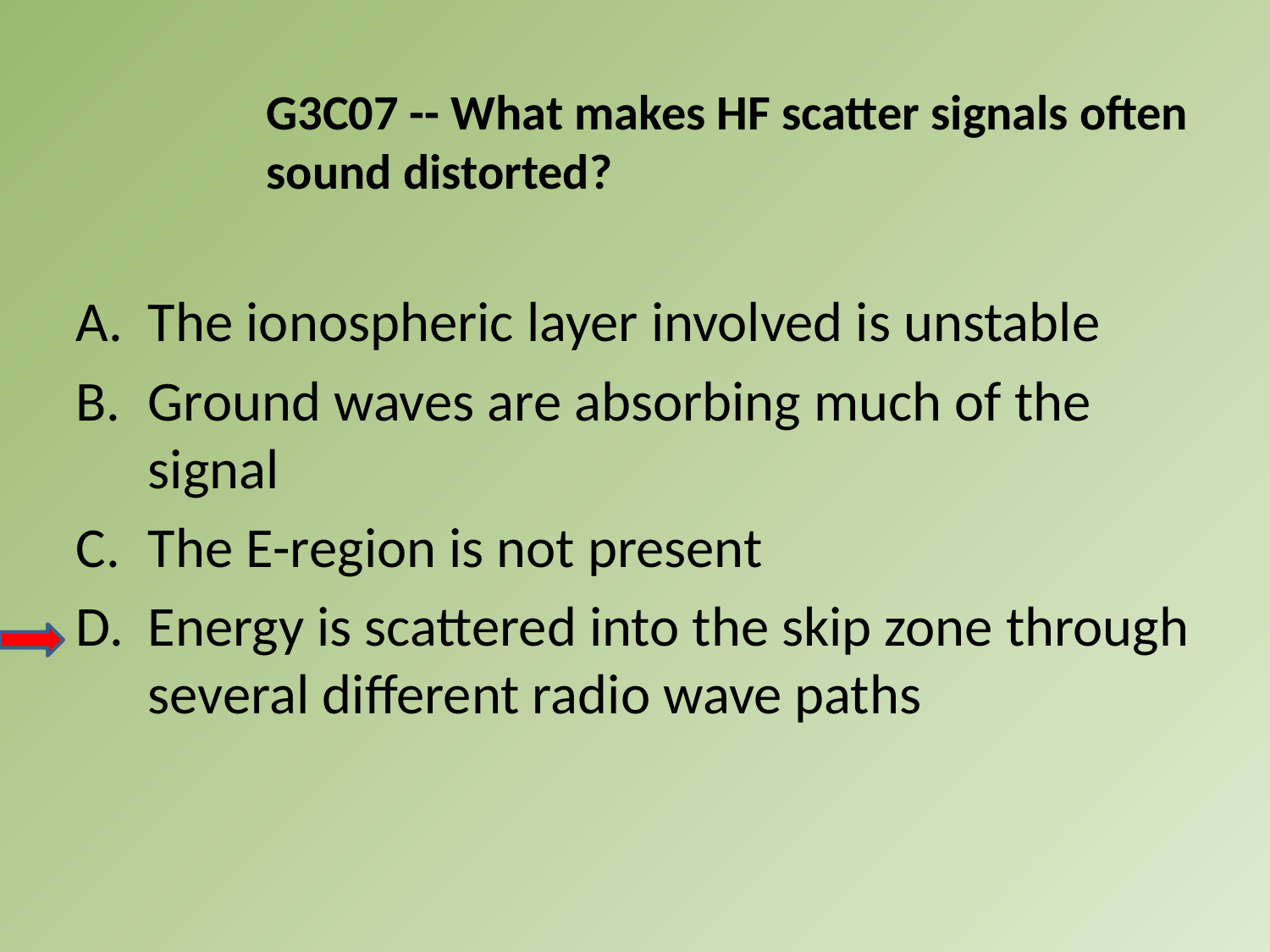

G3C07 -- What makes HF scatter signals often sound distorted?
A.	The ionospheric layer involved is unstable
B.	Ground waves are absorbing much of the signal
C.	The E-region is not present
D.	Energy is scattered into the skip zone through several different radio wave paths